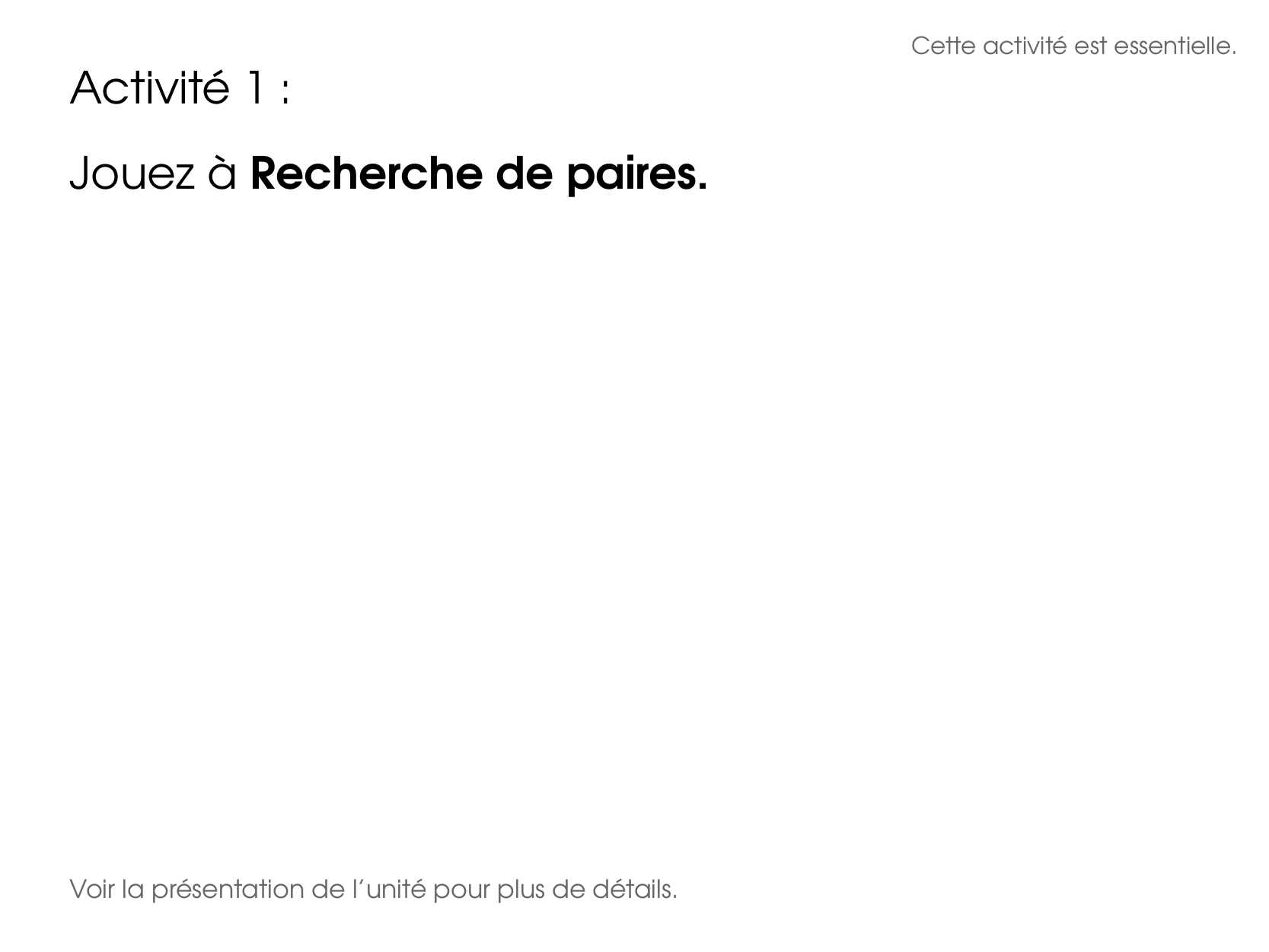

Cette activité est essentielle.
Activité 1 :
Jouez à Recherche de paires.
Voir la présentation de l’unité pour plus de détails.